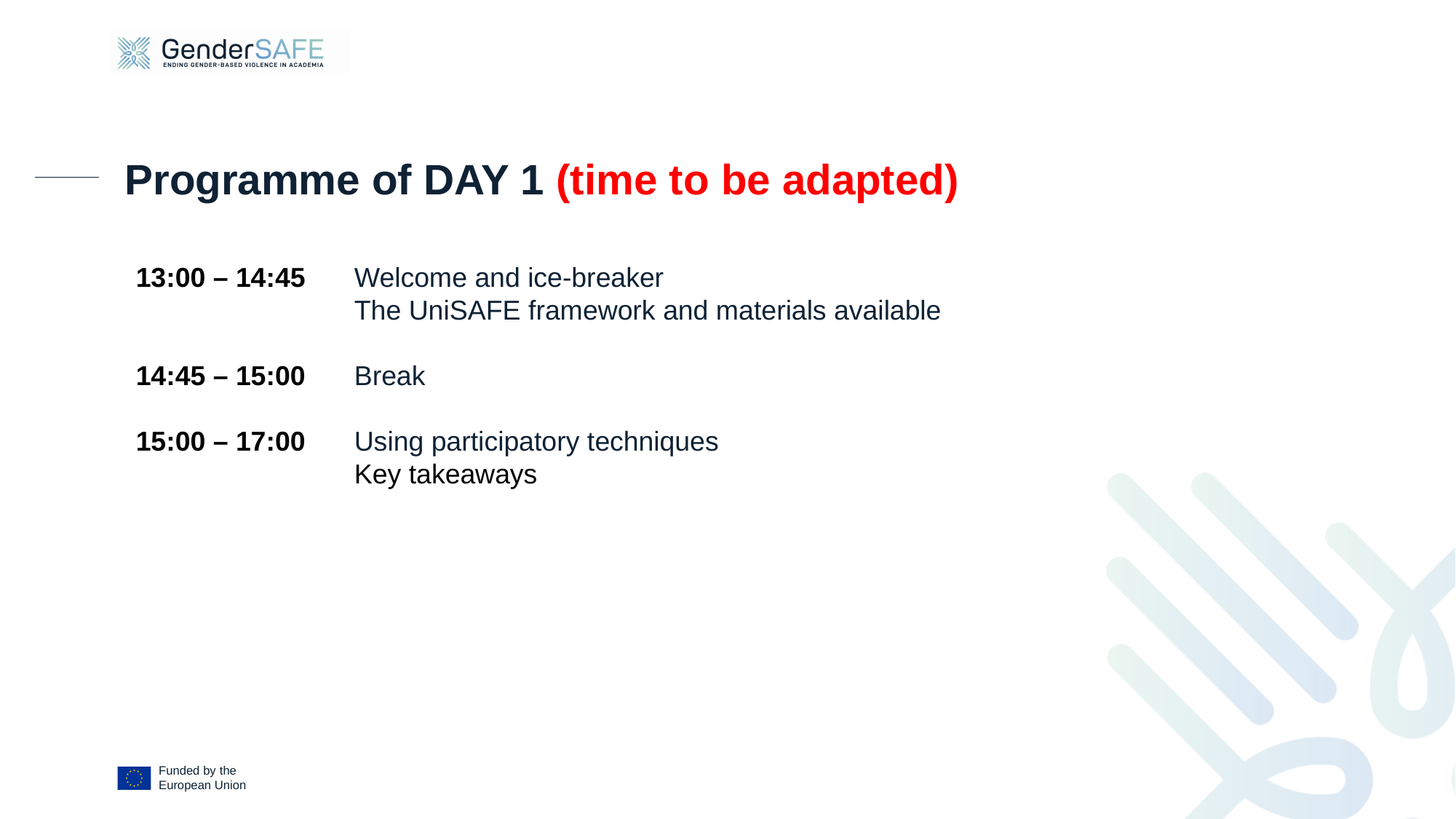

Programme of DAY 1 (time to be adapted)
13:00 – 14:45	Welcome and ice-breaker
		The UniSAFE framework and materials available

14:45 – 15:00	Break

15:00 – 17:00	Using participatory techniques
		Key takeaways